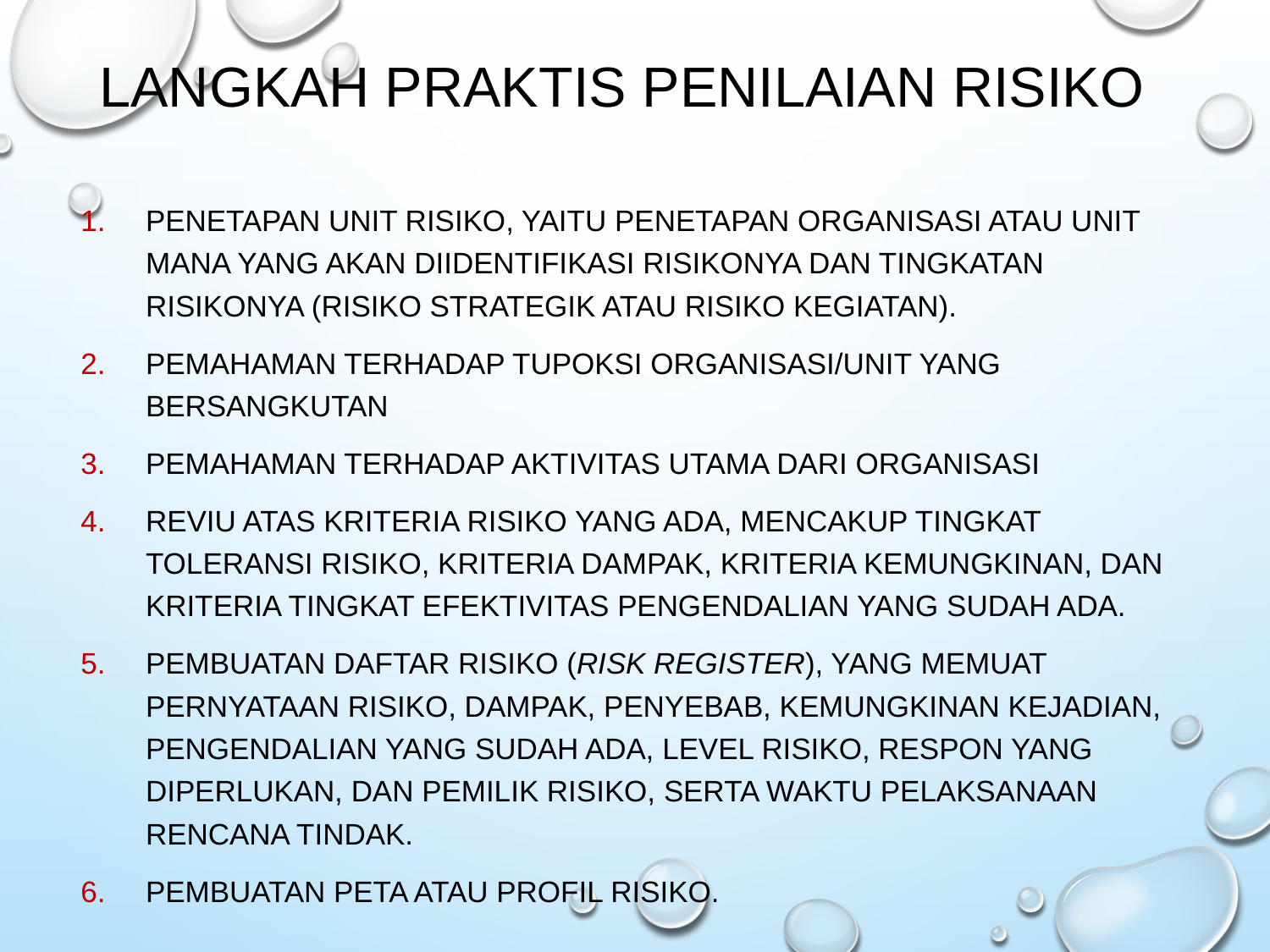

# LANGKAH PRAKTIS PENILAIAN RISIKO
Penetapan unit risiko, yaitu penetapan organisasi atau unit mana yang akan diidentifikasi risikonya dan tingkatan risikonya (risiko strategik atau risiko kegiatan).
Pemahaman terhadap tupoksi organisasi/unit yang bersangkutan
Pemahaman terhadap aktivitas utama dari organisasi
Reviu atas kriteria risiko yang ada, mencakup tingkat toleransi risiko, kriteria dampak, kriteria kemungkinan, dan kriteria tingkat efektivitas pengendalian yang sudah ada.
Pembuatan daftar risiko (risk register), yang memuat pernyataan risiko, dampak, penyebab, kemungkinan kejadian, pengendalian yang sudah ada, level risiko, respon yang diperlukan, dan pemilik risiko, serta waktu pelaksanaan rencana tindak.
Pembuatan peta atau profil risiko.